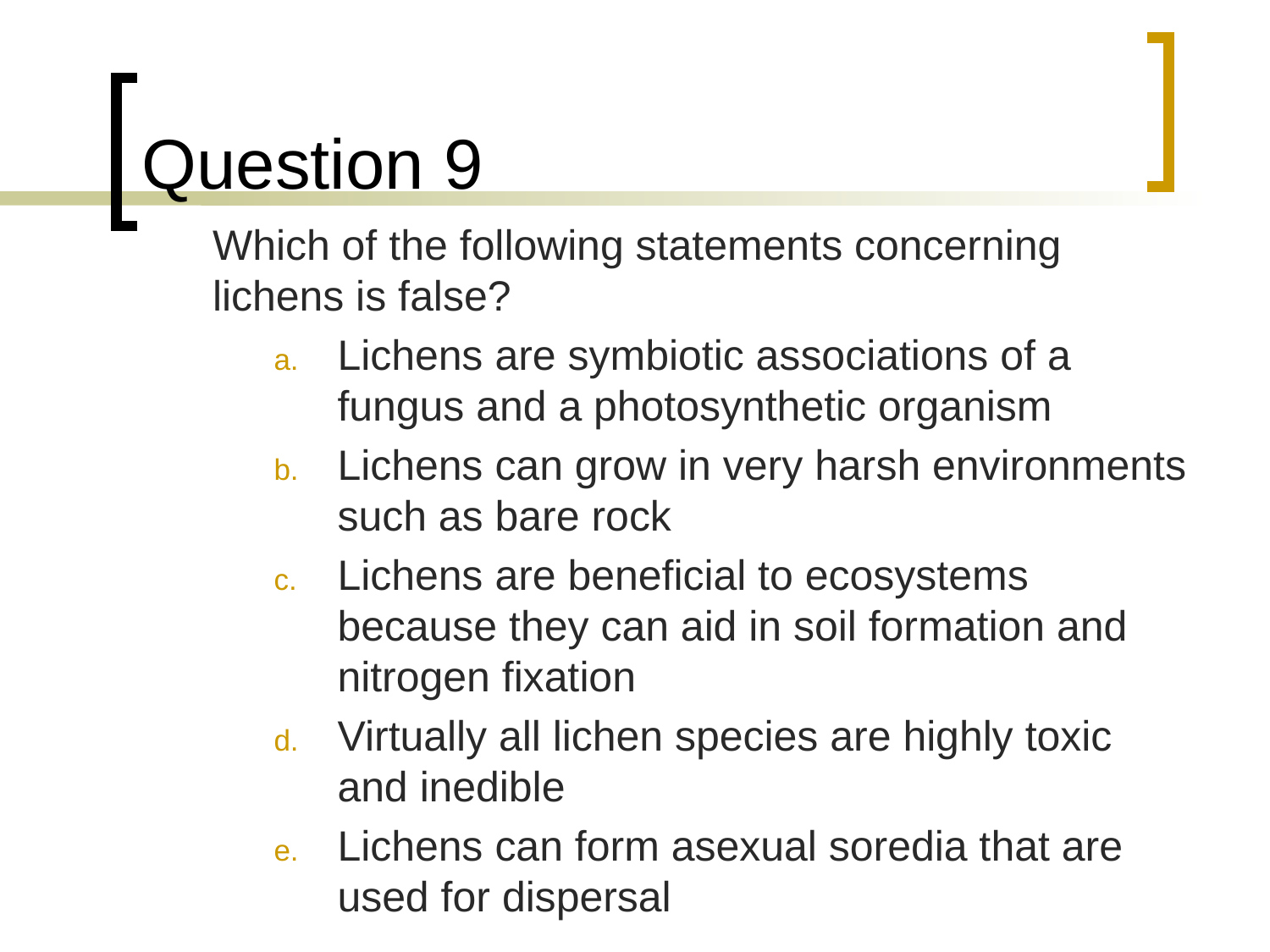

# Question 9
	Which of the following statements concerning lichens is false?
Lichens are symbiotic associations of a fungus and a photosynthetic organism
Lichens can grow in very harsh environments such as bare rock
Lichens are beneficial to ecosystems because they can aid in soil formation and nitrogen fixation
Virtually all lichen species are highly toxic and inedible
Lichens can form asexual soredia that are used for dispersal